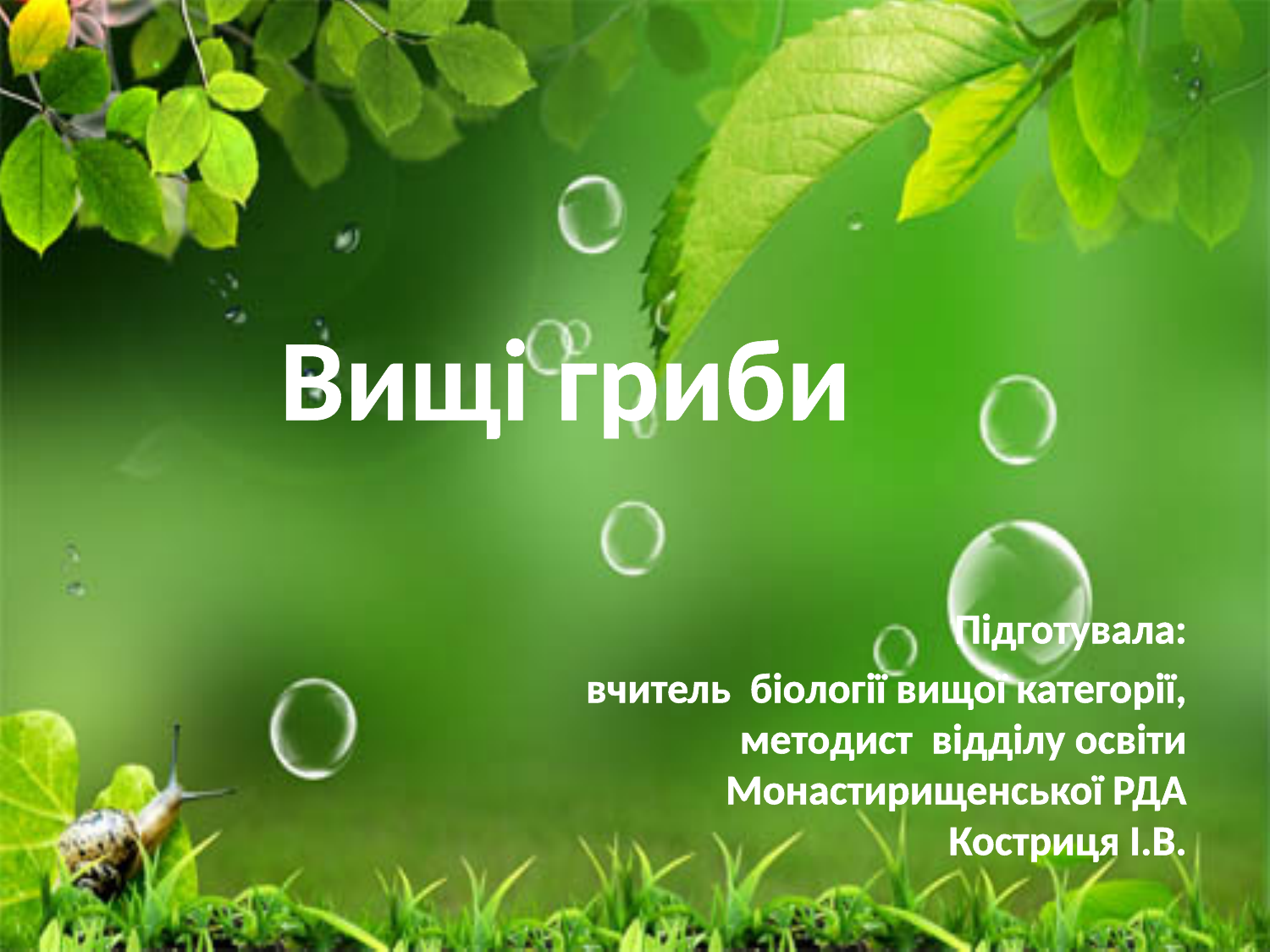

Вищі гриби
Підготувала:
вчитель  біології вищої категорії, методист  відділу освіти Монастирищенської РДА Костриця І.В.